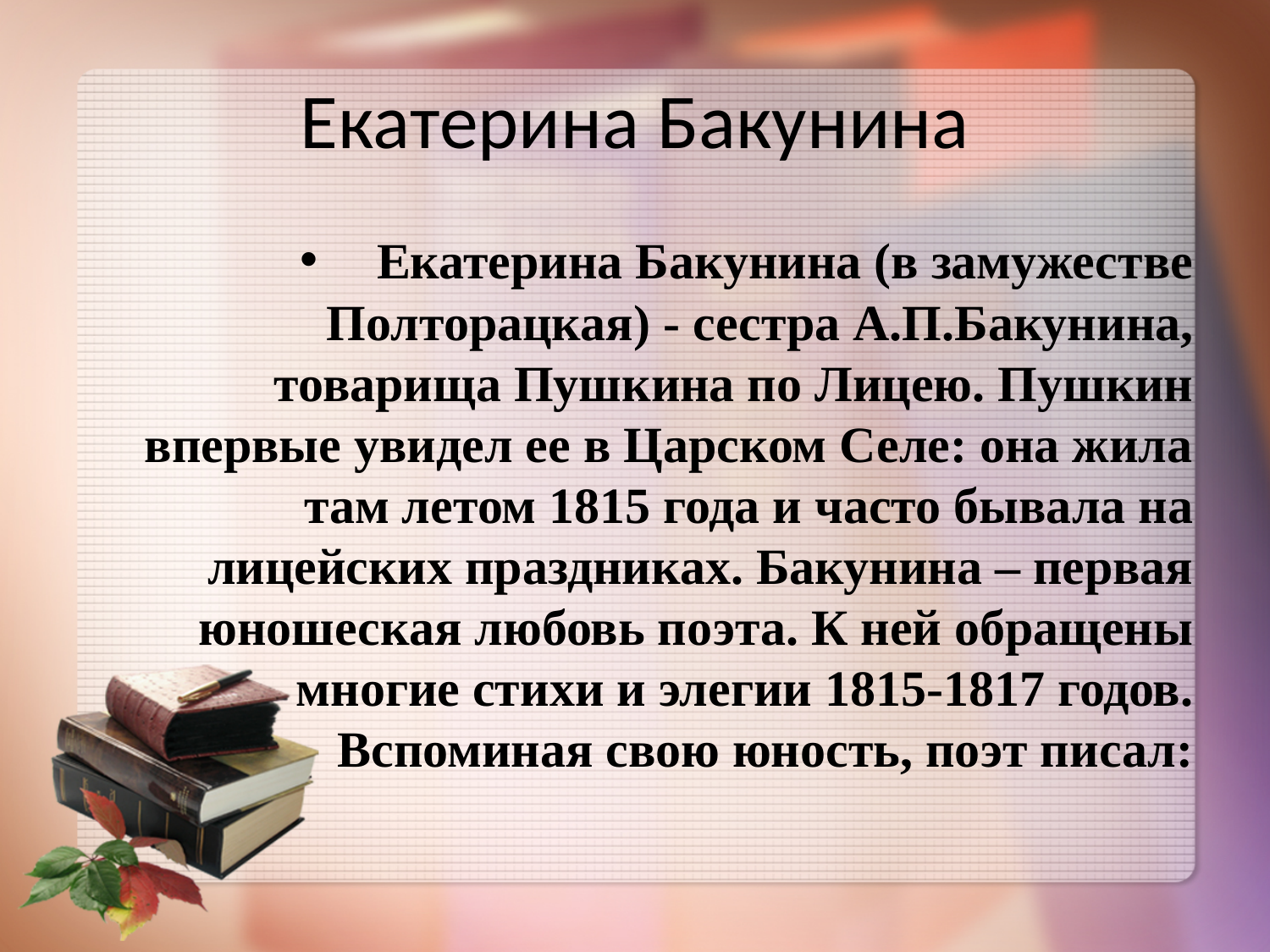

# Екатерина Бакунина
Екатерина Бакунина (в замужестве Полторацкая) - сестра А.П.Бакунина, товарища Пушкина по Лицею. Пушкин впервые увидел ее в Царском Селе: она жила там летом 1815 года и часто бывала на лицейских праздниках. Бакунина – первая юношеская любовь поэта. К ней обращены многие стихи и элегии 1815-1817 годов. Вспоминая свою юность, поэт писал: